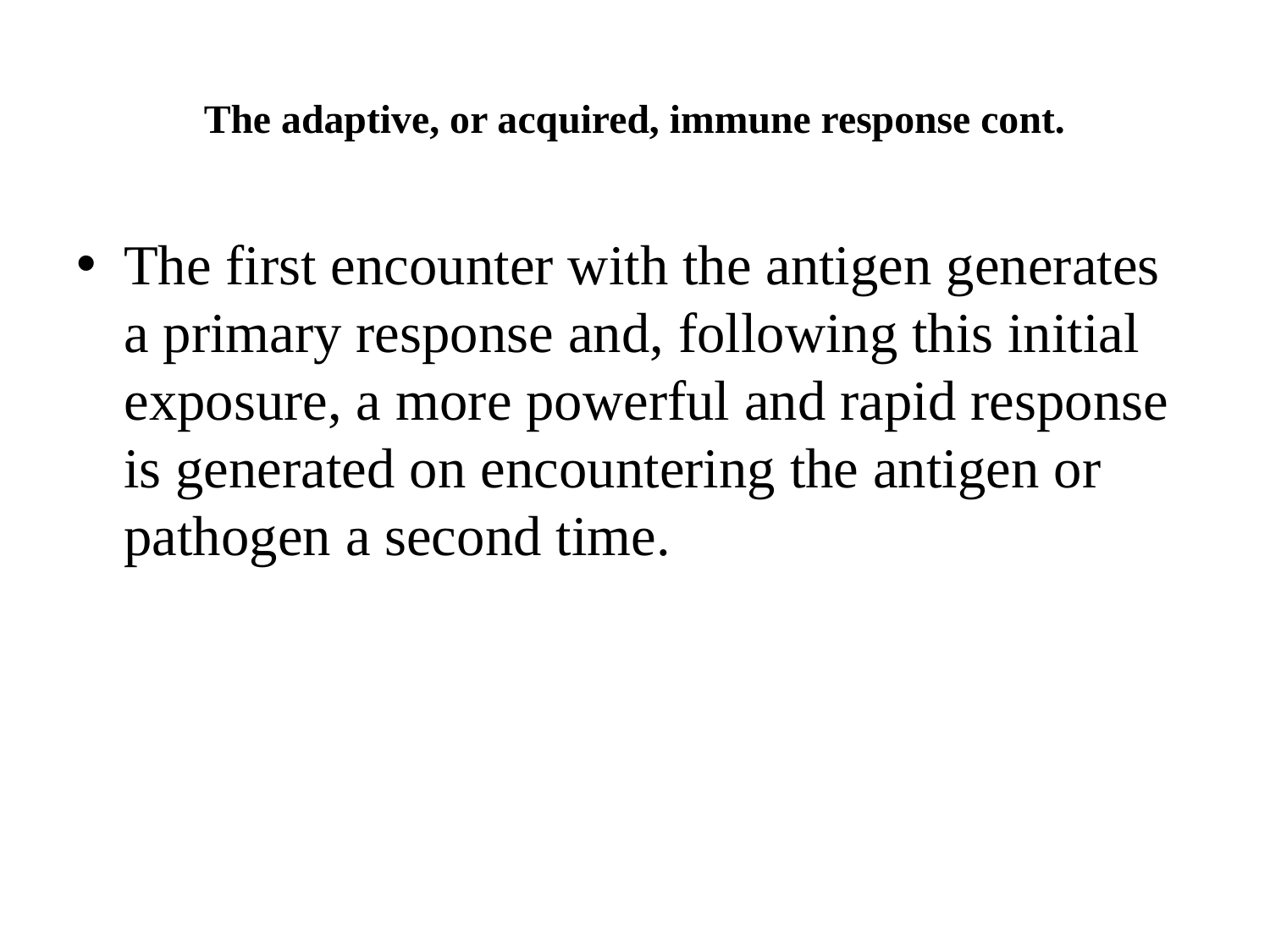

# The adaptive, or acquired, immune response cont.
The first encounter with the antigen generates a primary response and, following this initial exposure, a more powerful and rapid response is generated on encountering the antigen or pathogen a second time.